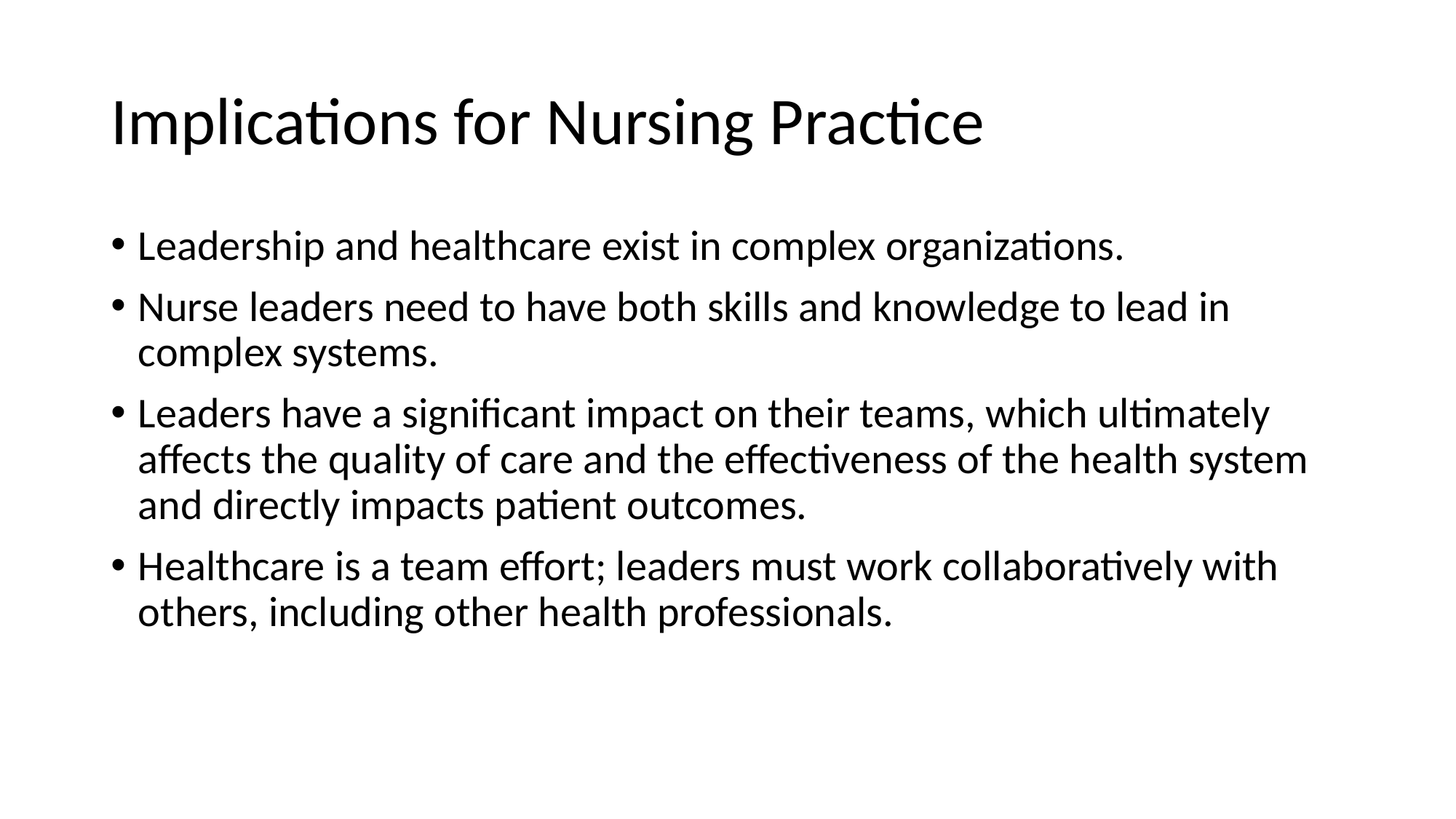

# Implications for Nursing Practice
Leadership and healthcare exist in complex organizations.
Nurse leaders need to have both skills and knowledge to lead in complex systems.
Leaders have a significant impact on their teams, which ultimately affects the quality of care and the effectiveness of the health system and directly impacts patient outcomes.
Healthcare is a team effort; leaders must work collaboratively with others, including other health professionals.